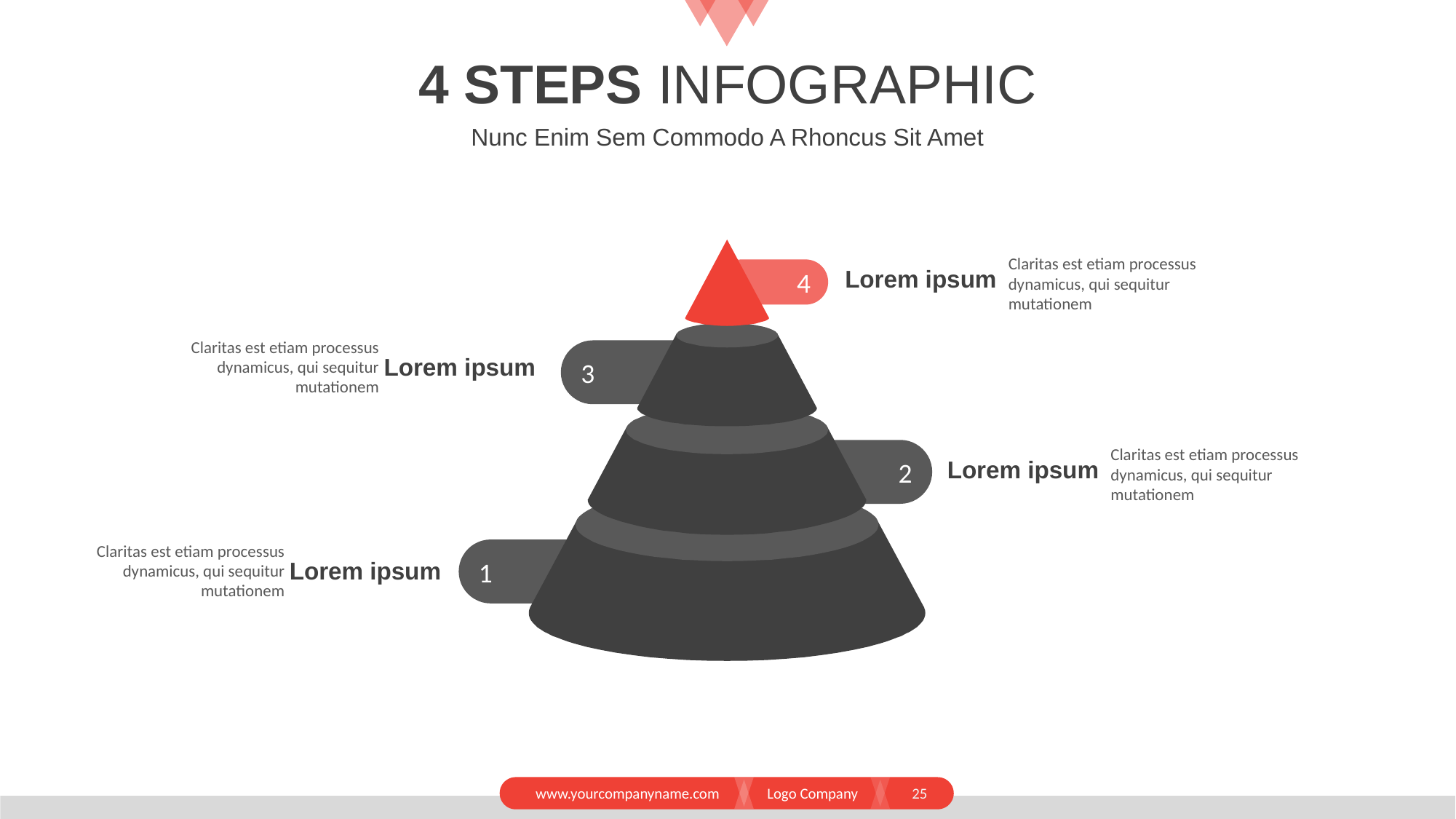

# 4 STEPS INFOGRAPHIC
Nunc Enim Sem Commodo A Rhoncus Sit Amet

Claritas est etiam processus dynamicus, qui sequitur mutationem
Lorem ipsum
4
Claritas est etiam processus dynamicus, qui sequitur mutationem
3
Lorem ipsum
Claritas est etiam processus dynamicus, qui sequitur mutationem
2
Lorem ipsum
Claritas est etiam processus dynamicus, qui sequitur mutationem
1
Lorem ipsum
25